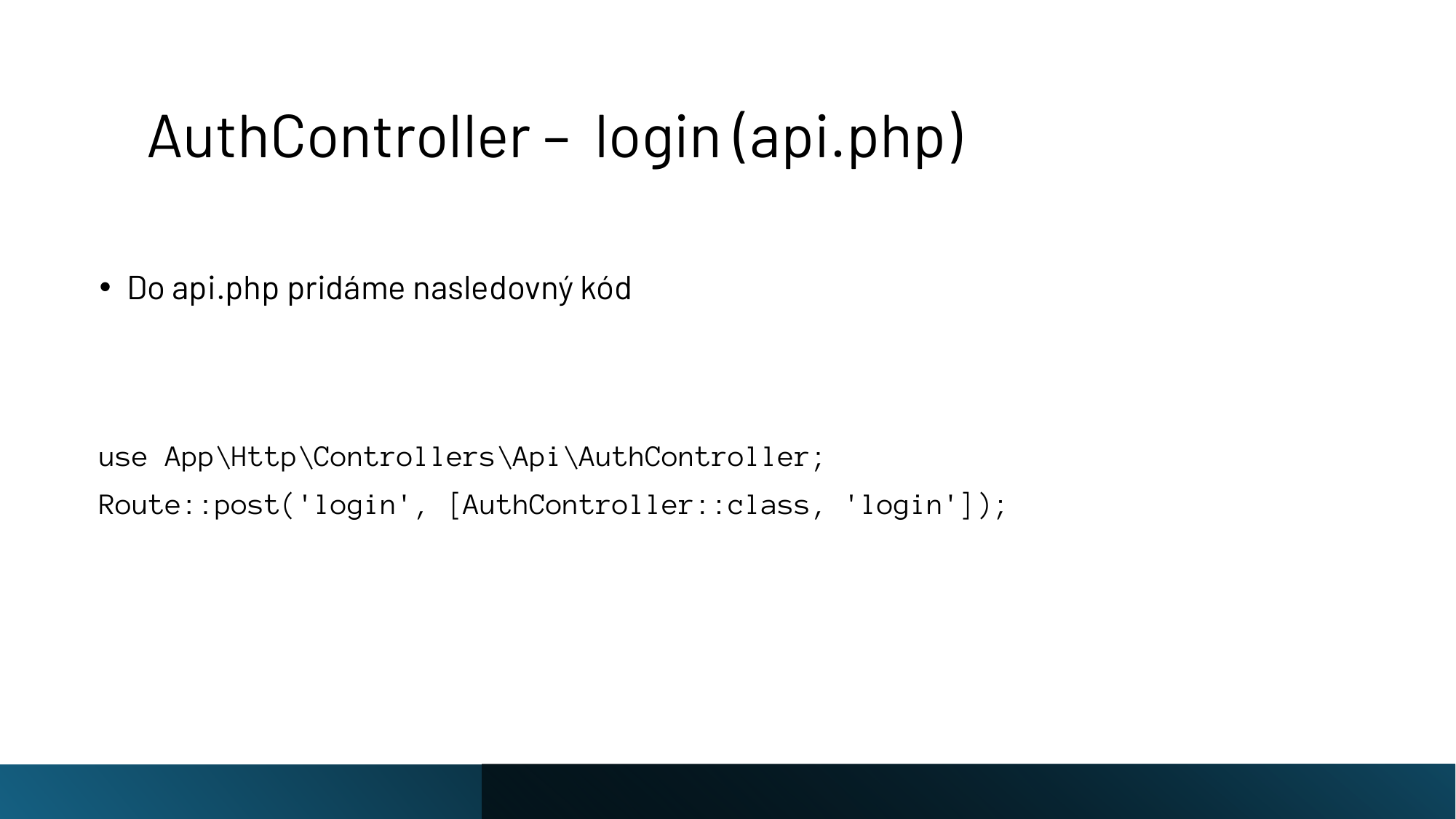

# AuthController –  login (api.php)
Do api.php pridáme nasledovný kód

use App\Http\Controllers\Api\AuthController;
Route::post('login', [AuthController::class, 'login']);